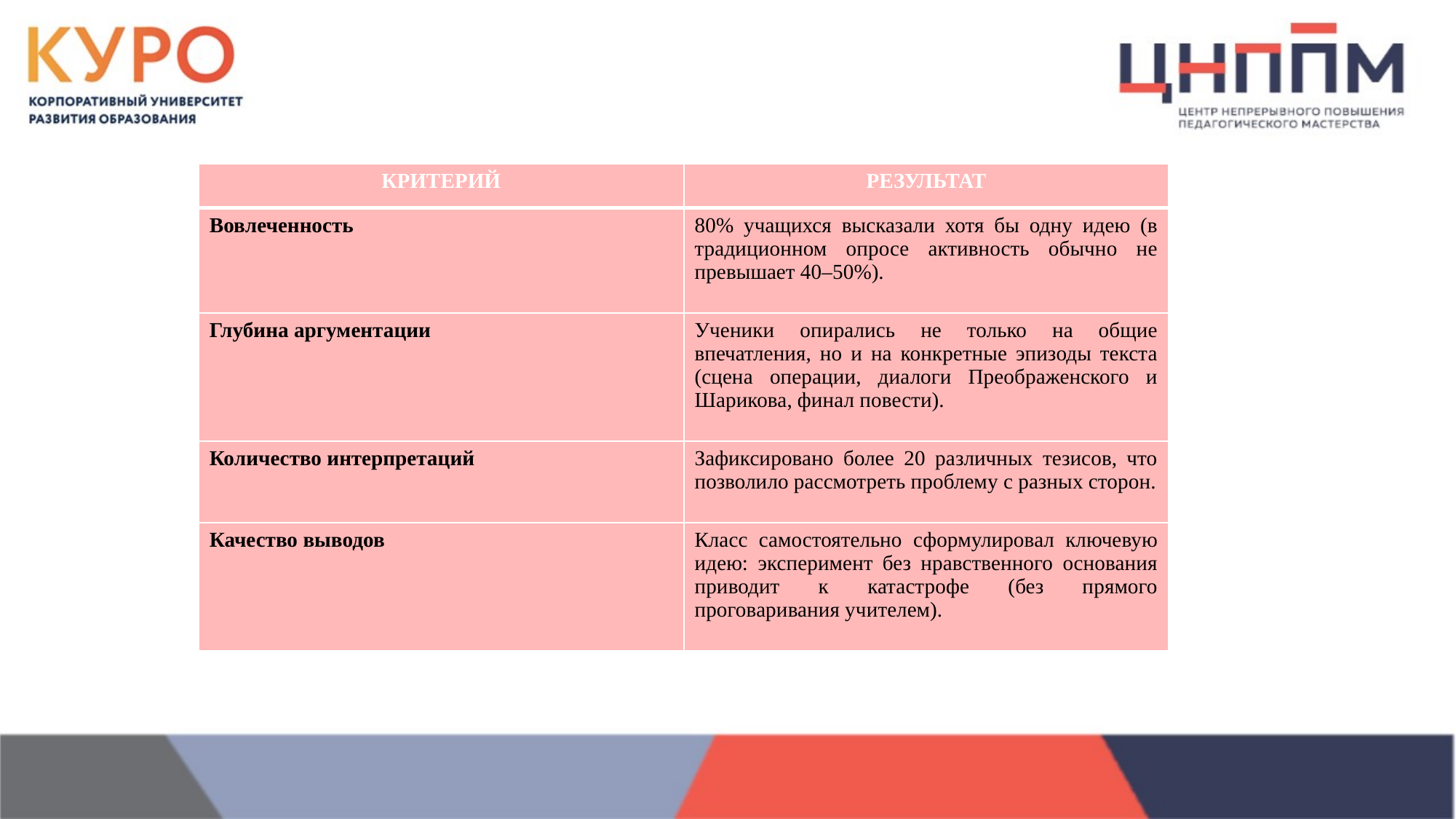

| КРИТЕРИЙ | РЕЗУЛЬТАТ |
| --- | --- |
| Вовлеченность | 80% учащихся высказали хотя бы одну идею (в традиционном опросе активность обычно не превышает 40–50%). |
| Глубина аргументации | Ученики опирались не только на общие впечатления, но и на конкретные эпизоды текста (сцена операции, диалоги Преображенского и Шарикова, финал повести). |
| Количество интерпретаций | Зафиксировано более 20 различных тезисов, что позволило рассмотреть проблему с разных сторон. |
| Качество выводов | Класс самостоятельно сформулировал ключевую идею: эксперимент без нравственного основания приводит к катастрофе (без прямого проговаривания учителем). |